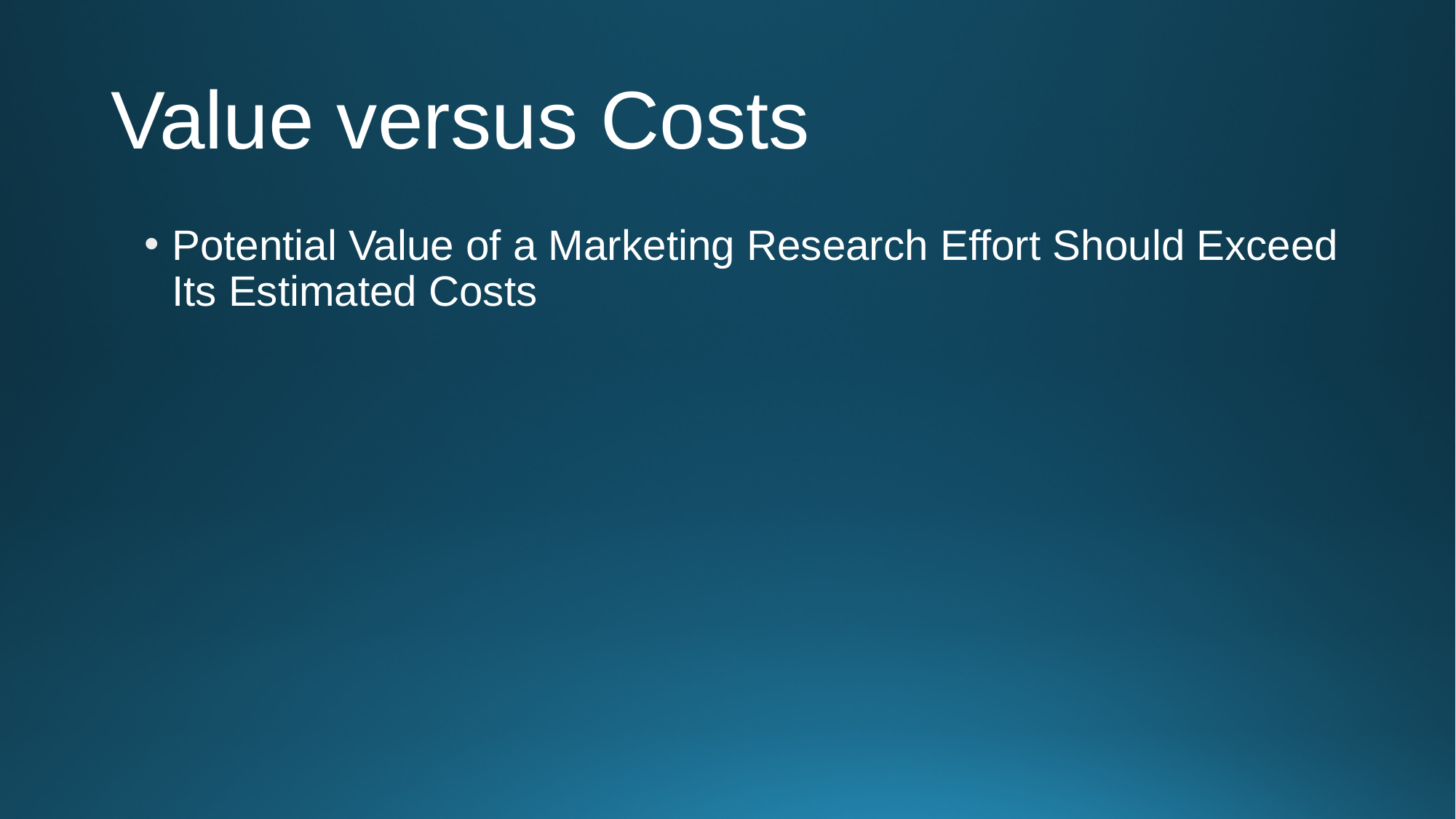

# Value versus Costs
Potential Value of a Marketing Research Effort Should Exceed Its Estimated Costs